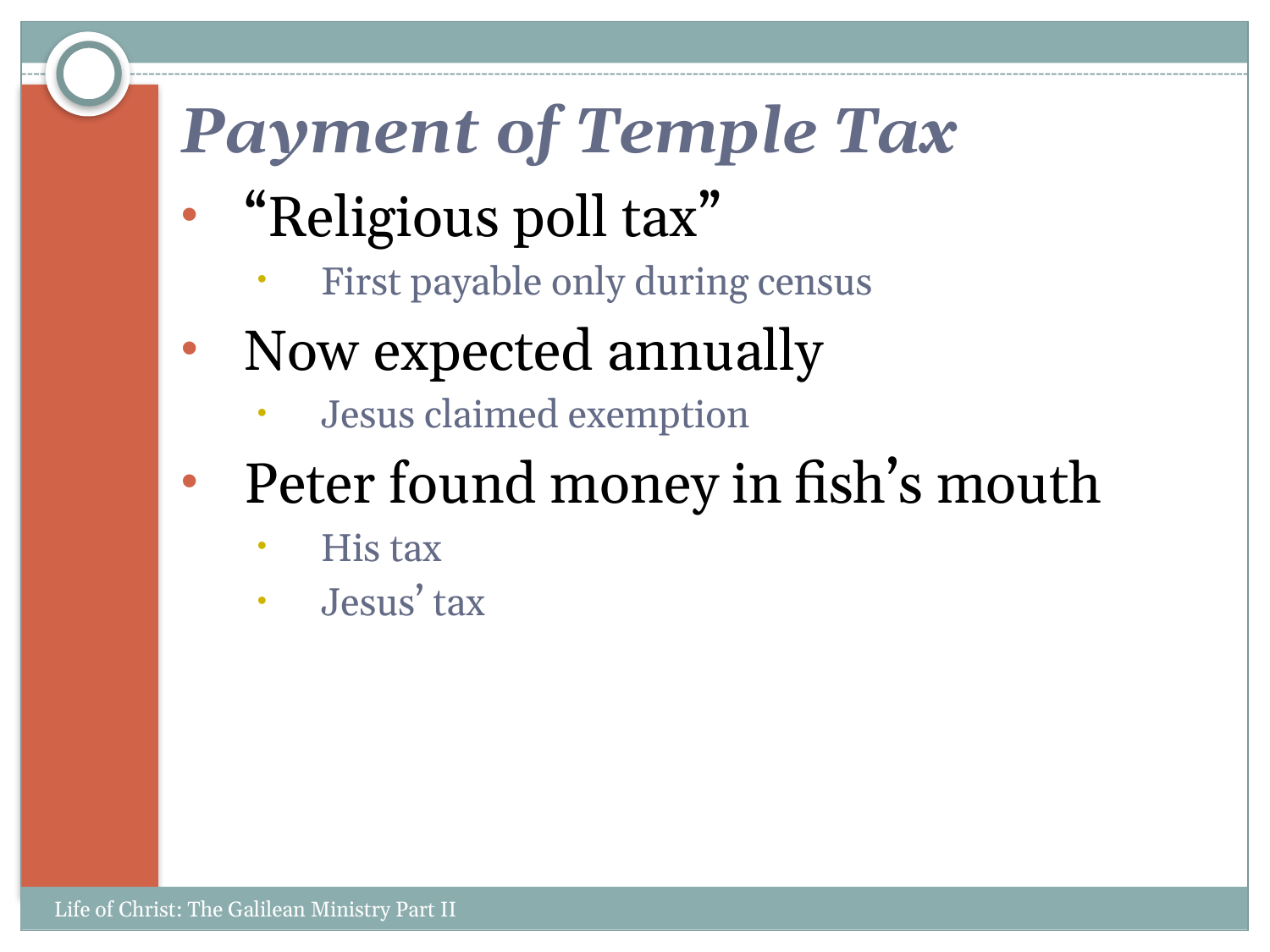

# Payment of Temple Tax
“Religious poll tax”
First payable only during census
Now expected annually
Jesus claimed exemption
Peter found money in fish’s mouth
His tax
Jesus’ tax
Life of Christ: The Galilean Ministry Part II